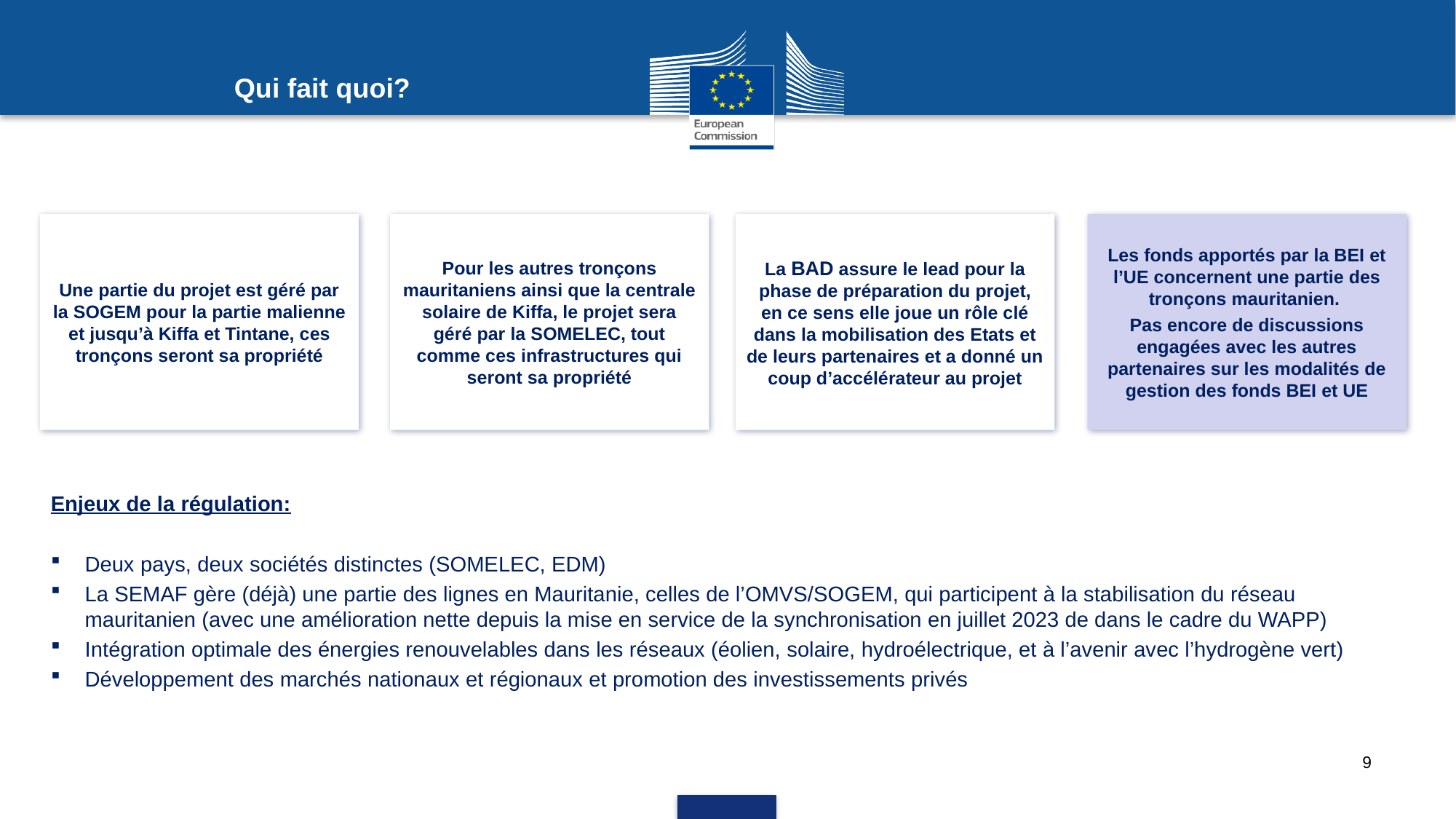

Qui fait quoi?
Une partie du projet est géré par la SOGEM pour la partie malienne et jusqu’à Kiffa et Tintane, ces tronçons seront sa propriété
La BAD assure le lead pour la phase de préparation du projet, en ce sens elle joue un rôle clé dans la mobilisation des Etats et de leurs partenaires et a donné un coup d’accélérateur au projet
Les fonds apportés par la BEI et l’UE concernent une partie des tronçons mauritanien.
Pas encore de discussions engagées avec les autres partenaires sur les modalités de gestion des fonds BEI et UE
Pour les autres tronçons mauritaniens ainsi que la centrale solaire de Kiffa, le projet sera géré par la SOMELEC, tout comme ces infrastructures qui seront sa propriété
Enjeux de la régulation:

Deux pays, deux sociétés distinctes (SOMELEC, EDM)
La SEMAF gère (déjà) une partie des lignes en Mauritanie, celles de l’OMVS/SOGEM, qui participent à la stabilisation du réseau mauritanien (avec une amélioration nette depuis la mise en service de la synchronisation en juillet 2023 de dans le cadre du WAPP)
Intégration optimale des énergies renouvelables dans les réseaux (éolien, solaire, hydroélectrique, et à l’avenir avec l’hydrogène vert)
Développement des marchés nationaux et régionaux et promotion des investissements privés
9